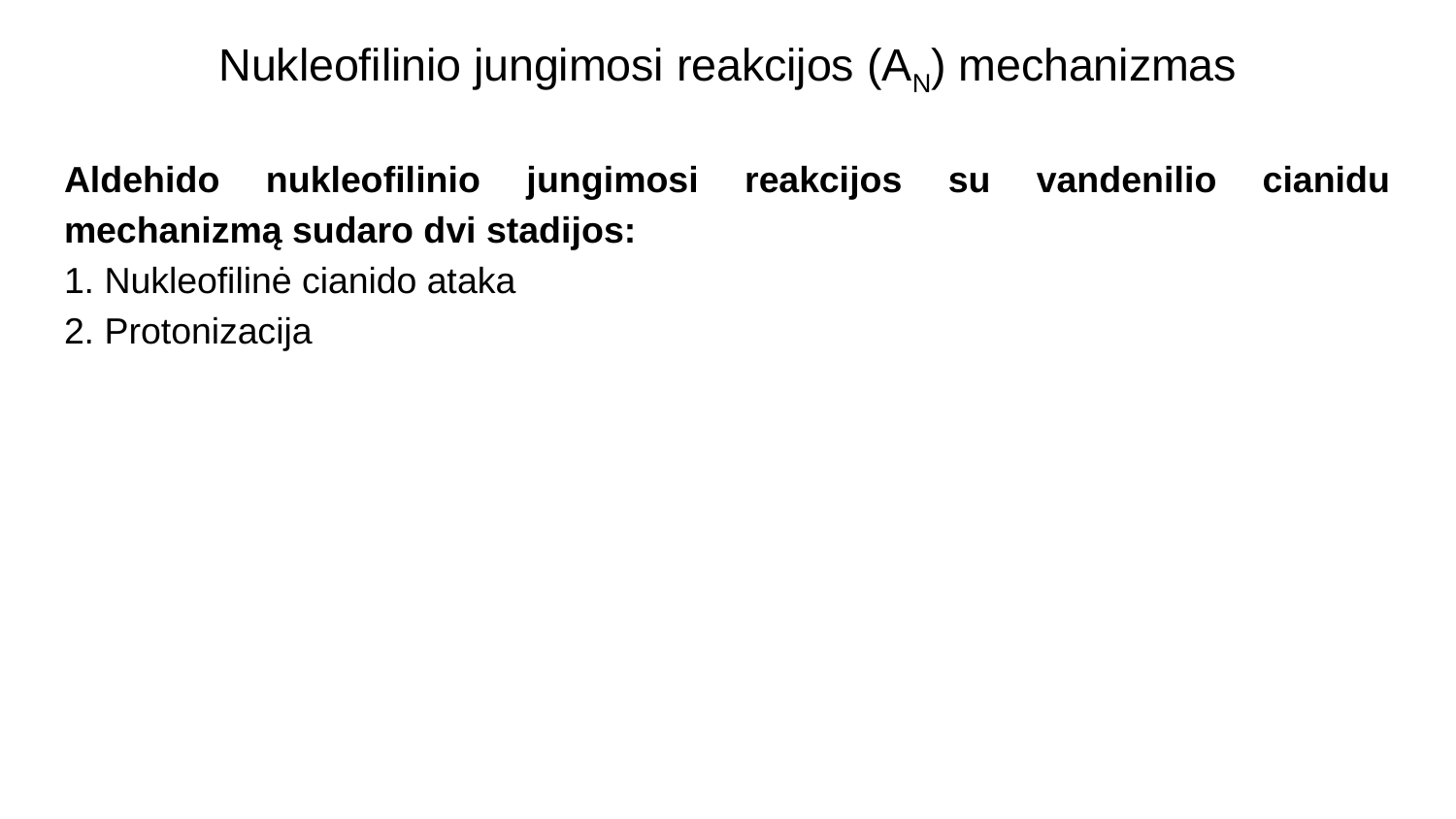

# Nukleofilinio jungimosi reakcijos (АN) mechanizmas
Aldehido nukleofilinio jungimosi reakcijos su vandenilio cianidu mechanizmą sudaro dvi stadijos:
1. Nukleofilinė cianido ataka
2. Protonizacija